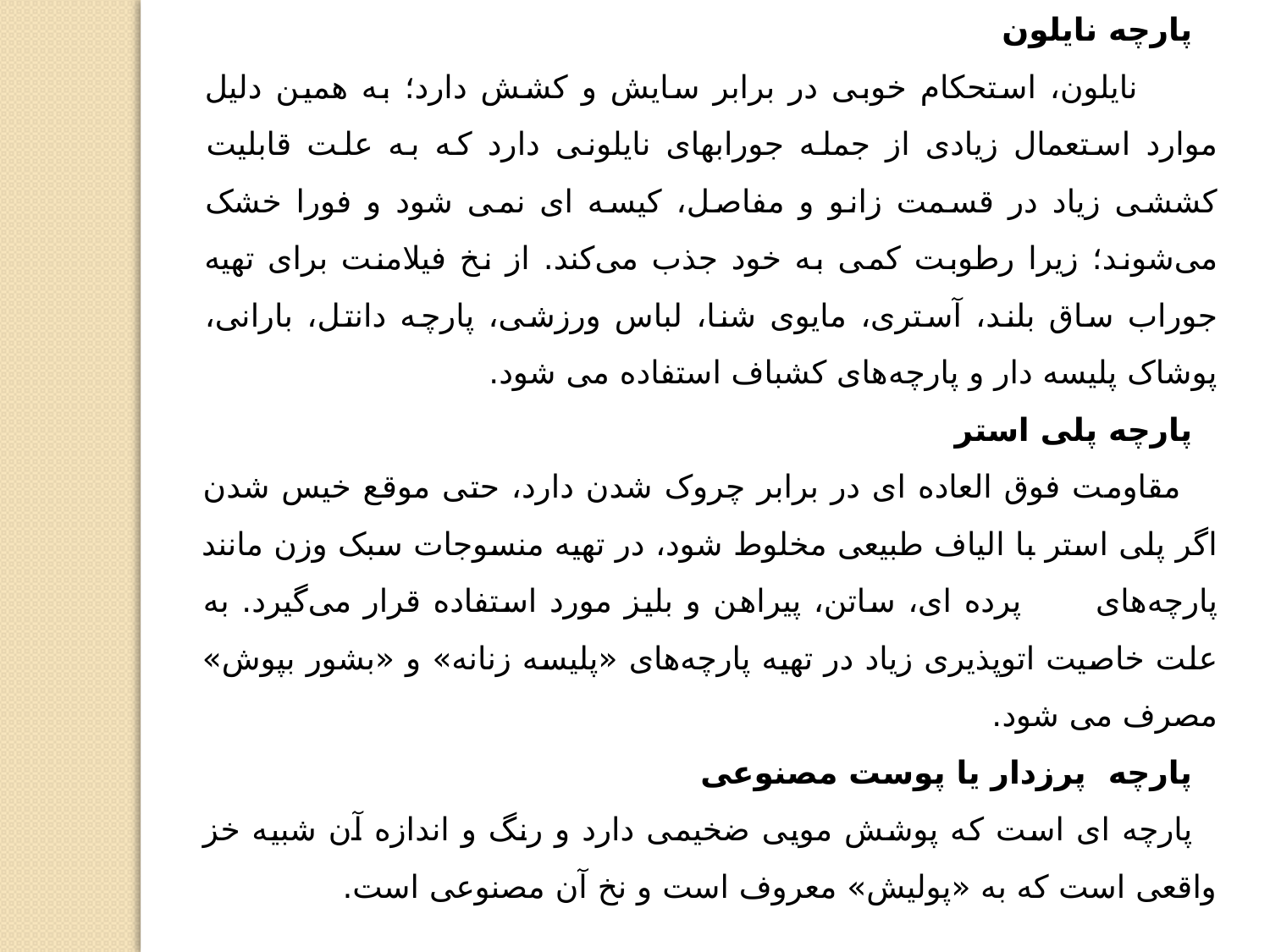

پارچه نایلون
    نایلون، استحکام خوبی در برابر سایش و کشش دارد؛ به همین دلیل موارد استعمال زیادی از جمله جورابهای نایلونی دارد که به علت قابلیت کششی زیاد در قسمت زانو و مفاصل، کیسه ای نمی شود و فورا خشک می‌شوند؛ زیرا رطوبت کمی به خود جذب می‌کند. از نخ فیلامنت برای تهیه جوراب ساق بلند، آستری، مایوی شنا، لباس ورزشی، پارچه دانتل، بارانی، پوشاک پلیسه دار و پارچه‌های کشباف استفاده می شود.
پارچه پلی استر
 مقاومت فوق العاده ای در برابر چروک شدن دارد، حتی موقع خیس شدن اگر پلی استر با الیاف طبیعی مخلوط شود، در تهیه منسوجات سبک وزن مانند پارچه‌های      پرده ای، ساتن، پیراهن و بلیز مورد استفاده قرار می‌گیرد. به علت خاصیت اتوپذیری زیاد در تهیه پارچه‌های «پلیسه زنانه» و «بشور بپوش» مصرف می شود.
پارچه  پرزدار یا پوست مصنوعی
پارچه‌ ای است که پوشش مویی ضخیمی دارد و رنگ و اندازه آن شبیه خز واقعی است که به «پولیش» معروف است و نخ آن مصنوعی است.